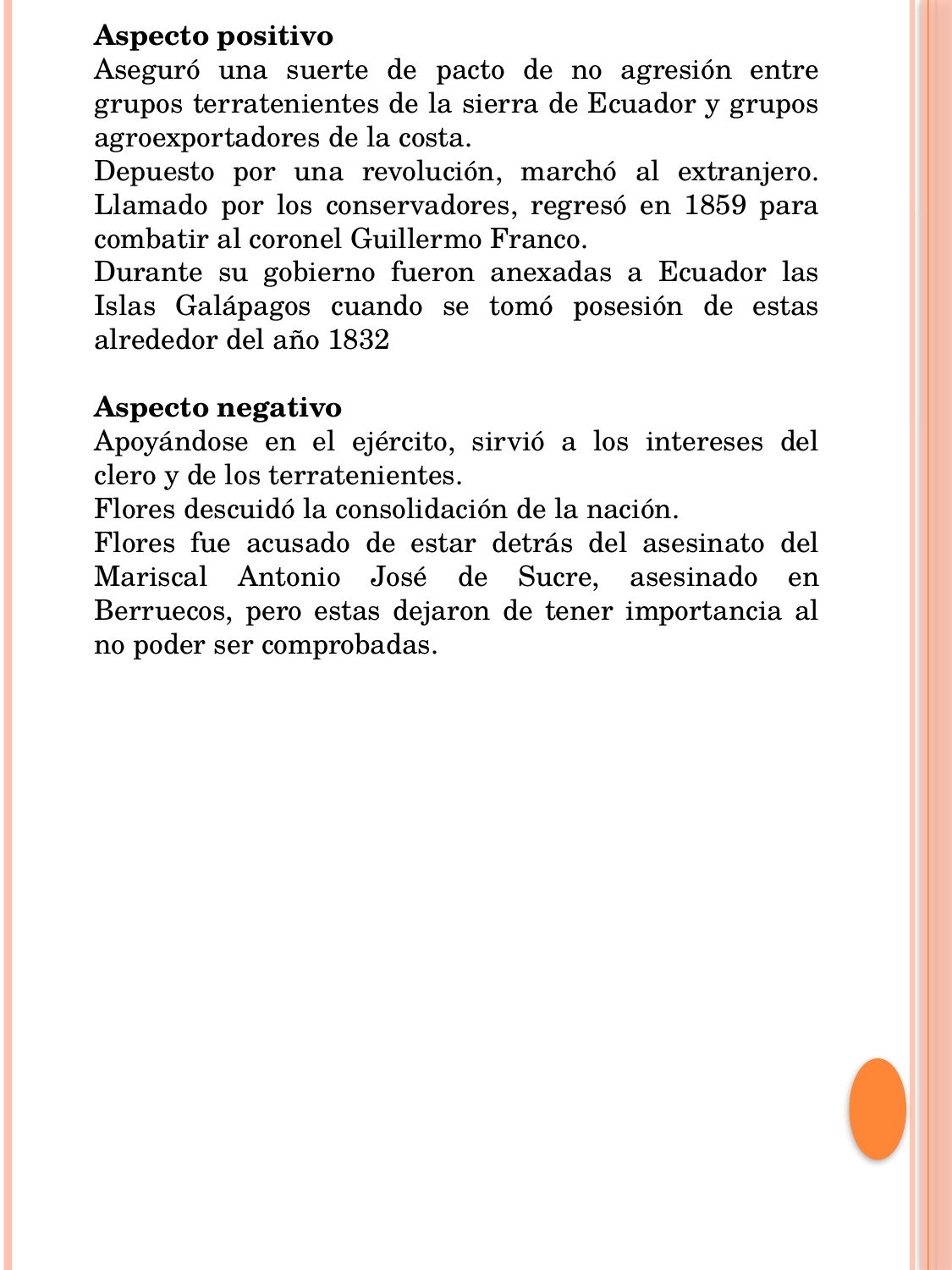

Aspecto positivo
Aseguró una suerte de pacto de no agresión entre grupos terratenientes de la sierra de Ecuador y grupos agroexportadores de la costa.
Depuesto por una revolución, marchó al extranjero. Llamado por los conservadores, regresó en 1859 para combatir al coronel Guillermo Franco.
Durante su gobierno fueron anexadas a Ecuador las Islas Galápagos cuando se tomó posesión de estas alrededor del año 1832

Aspecto negativo
Apoyándose en el ejército, sirvió a los intereses del clero y de los terratenientes.
Flores descuidó la consolidación de la nación.
Flores fue acusado de estar detrás del asesinato del Mariscal Antonio José de Sucre, asesinado en Berruecos, pero estas dejaron de tener importancia al no poder ser comprobadas.